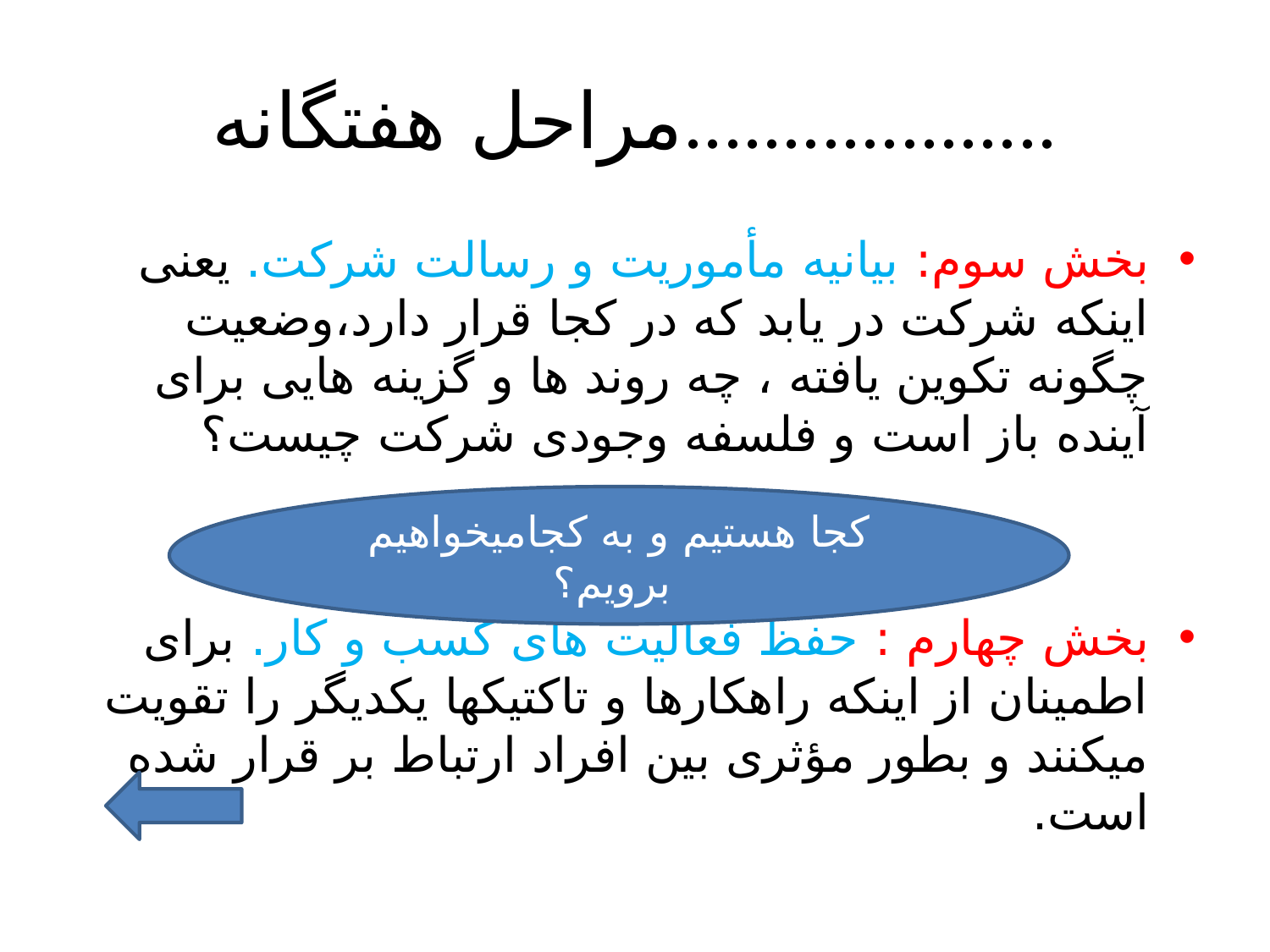

# مراحل هفتگانه...................
بخش سوم: بیانیه مأموریت و رسالت شرکت. یعنی اینکه شرکت در یابد که در کجا قرار دارد،وضعیت چگونه تکوین یافته ، چه روند ها و گزینه هایی برای آینده باز است و فلسفه وجودی شرکت چیست؟

بخش چهارم : حفظ فعالیت های کسب و کار. برای اطمینان از اینکه راهکارها و تاکتیکها یکدیگر را تقویت میکنند و بطور مؤثری بین افراد ارتباط بر قرار شده است.
کجا هستیم و به کجامیخواهیم برویم؟